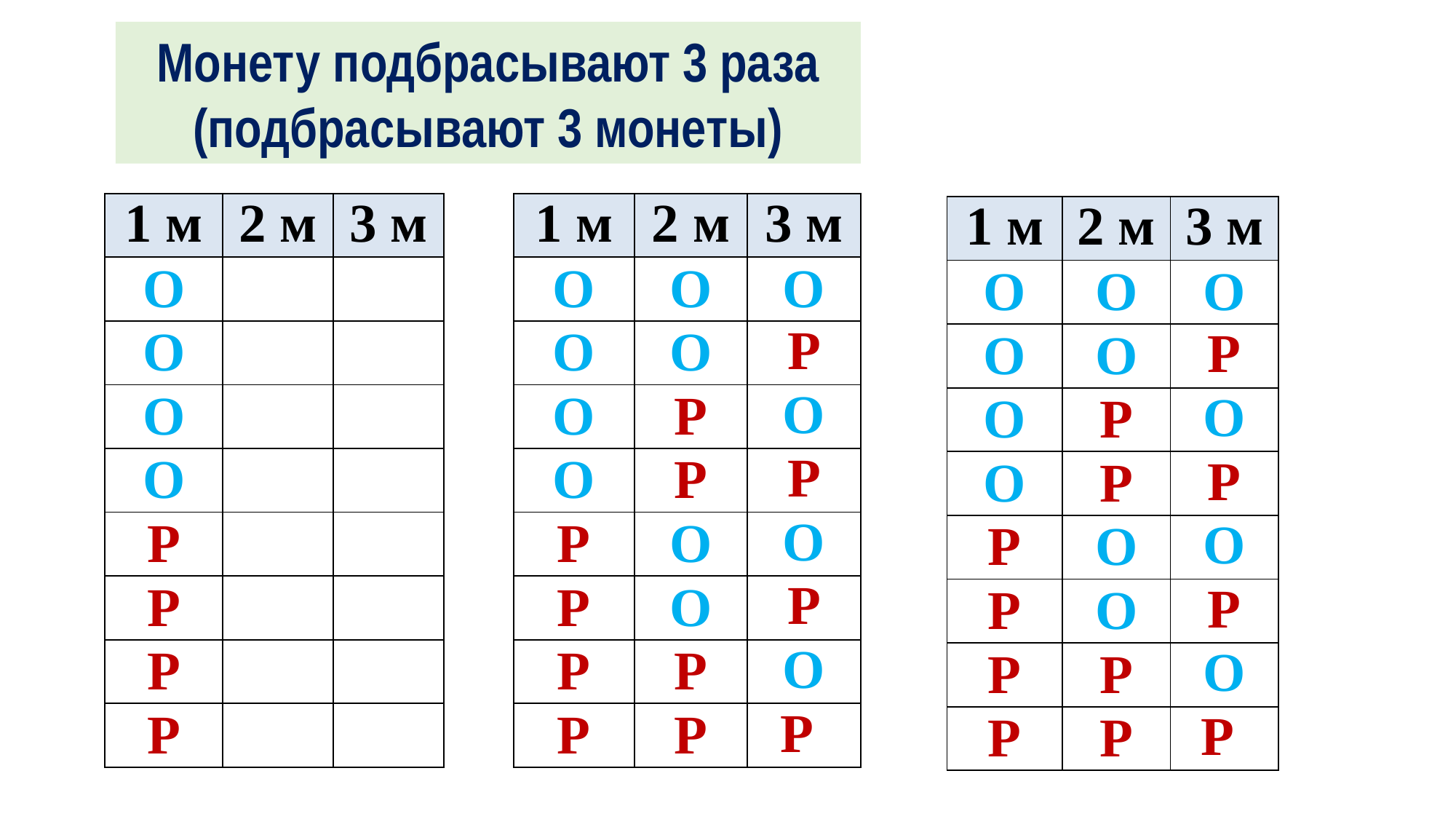

Монету подбрасывают 3 раза (подбрасывают 3 монеты)
| 1 м | 2 м | 3 м |
| --- | --- | --- |
| О |  |  |
| О |  |  |
| О |  |  |
| О |  |  |
| Р |  |  |
| Р |  |  |
| Р |  |  |
| Р |  |  |
| 1 м | 2 м | 3 м |
| --- | --- | --- |
| О | О | О |
| О | О | Р |
| О | Р | О |
| О | Р | Р |
| Р | О | О |
| Р | О | Р |
| Р | Р | О |
| Р | Р | Р |
| 1 м | 2 м | 3 м |
| --- | --- | --- |
| О | О | О |
| О | О | Р |
| О | Р | О |
| О | Р | Р |
| Р | О | О |
| Р | О | Р |
| Р | Р | О |
| Р | Р | Р |